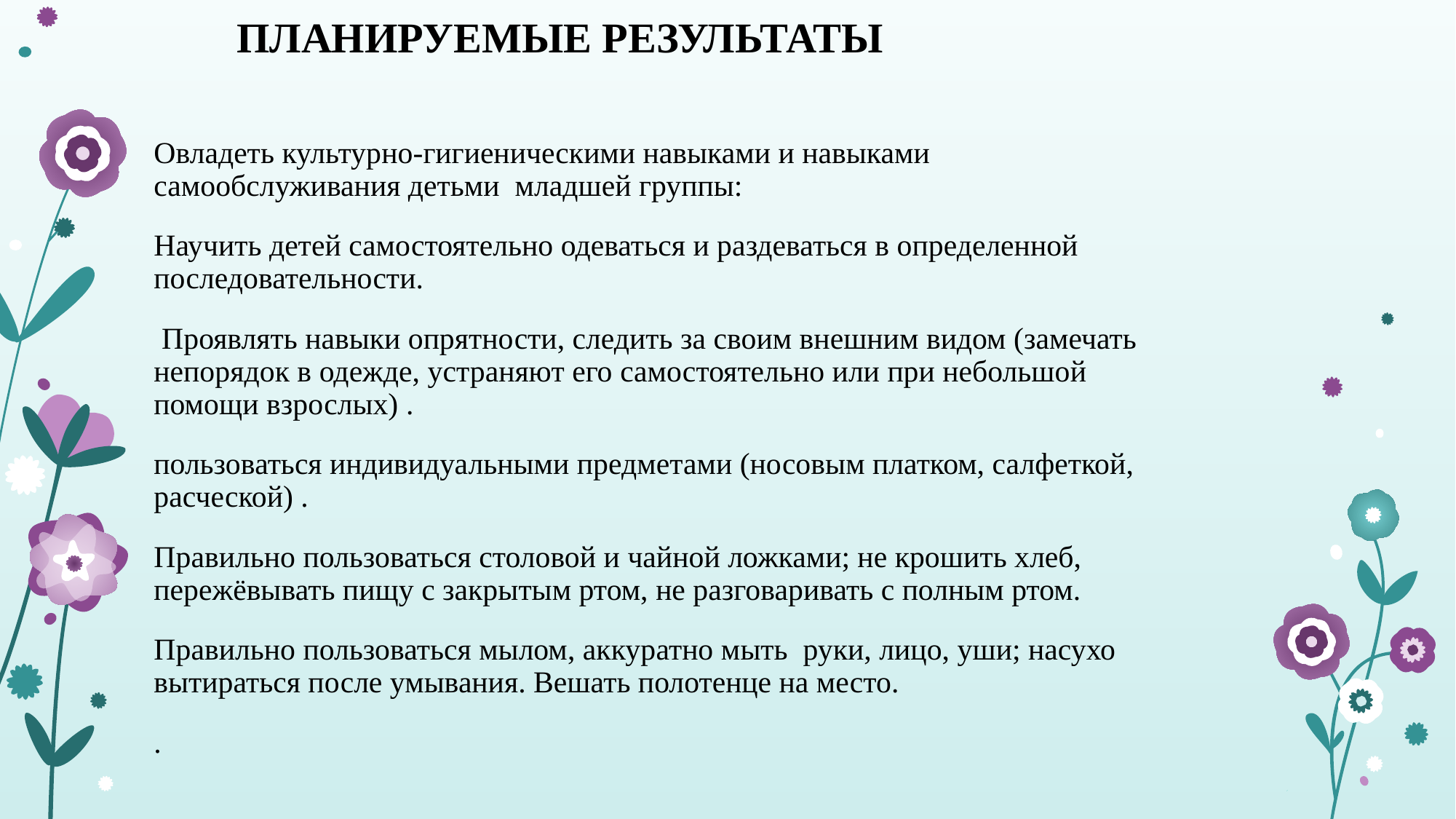

# ПЛАНИРУЕМЫЕ РЕЗУЛЬТАТЫ

Овладеть культурно-гигиеническими навыками и навыками самообслуживания детьми  младшей группы:
Научить детей самостоятельно одеваться и раздеваться в определенной последовательности.
 Проявлять навыки опрятности, следить за своим внешним видом (замечать непорядок в одежде, устраняют его самостоятельно или при небольшой помощи взрослых) .
пользоваться индивидуальными предметами (носовым платком, салфеткой, расческой) .
Правильно пользоваться столовой и чайной ложками; не крошить хлеб, пережёвывать пищу с закрытым ртом, не разговаривать с полным ртом.
Правильно пользоваться мылом, аккуратно мыть  руки, лицо, уши; насухо вытираться после умывания. Вешать полотенце на место.
.